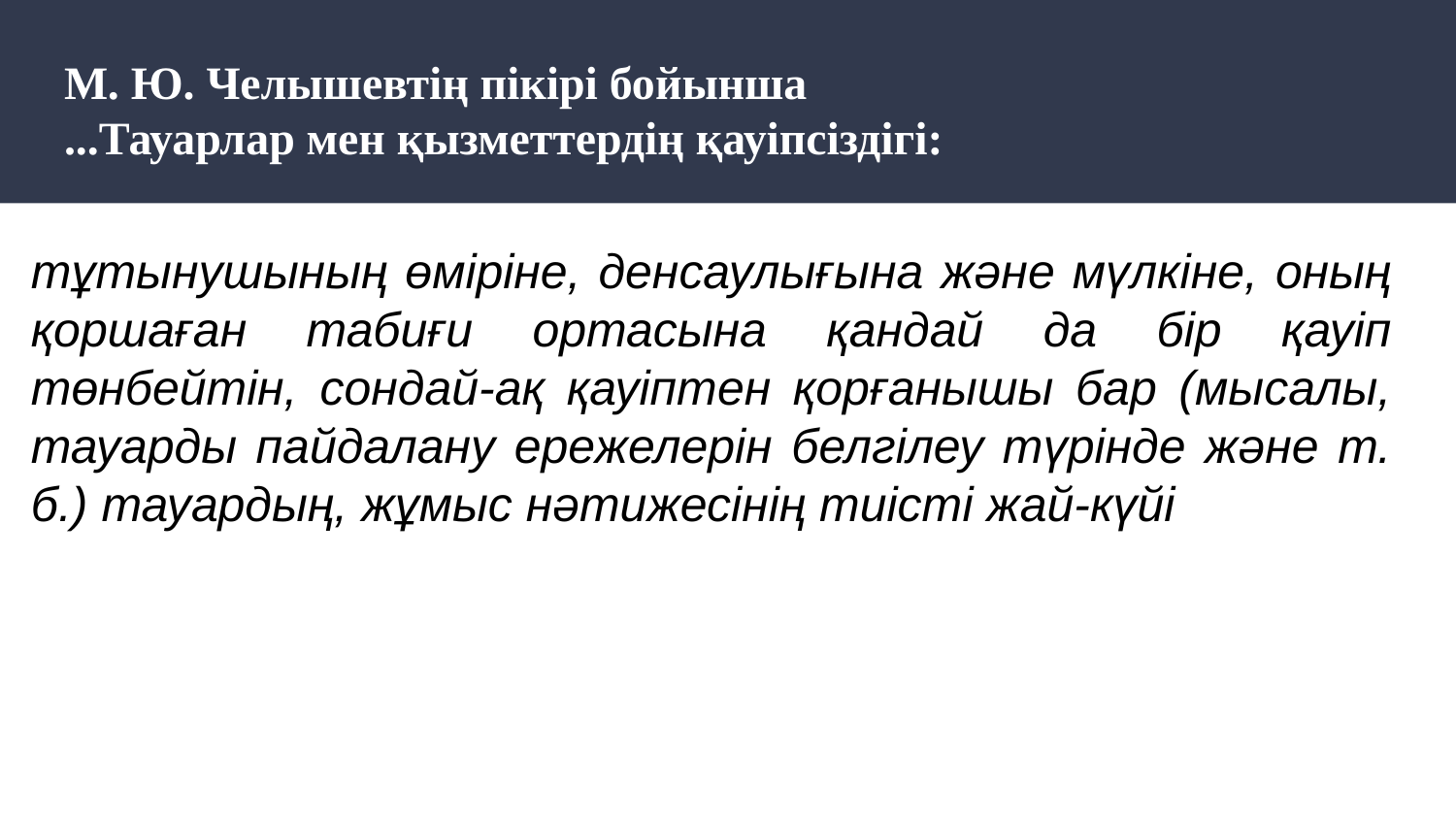

# М. Ю. Челышевтің пікірі бойынша ...Тауарлар мен қызметтердің қауіпсіздігі:
тұтынушының өміріне, денсаулығына және мүлкіне, оның қоршаған табиғи ортасына қандай да бір қауіп төнбейтін, сондай-ақ қауіптен қорғанышы бар (мысалы, тауарды пайдалану ережелерін белгілеу түрінде және т. б.) тауардың, жұмыс нәтижесінің тиісті жай-күйі